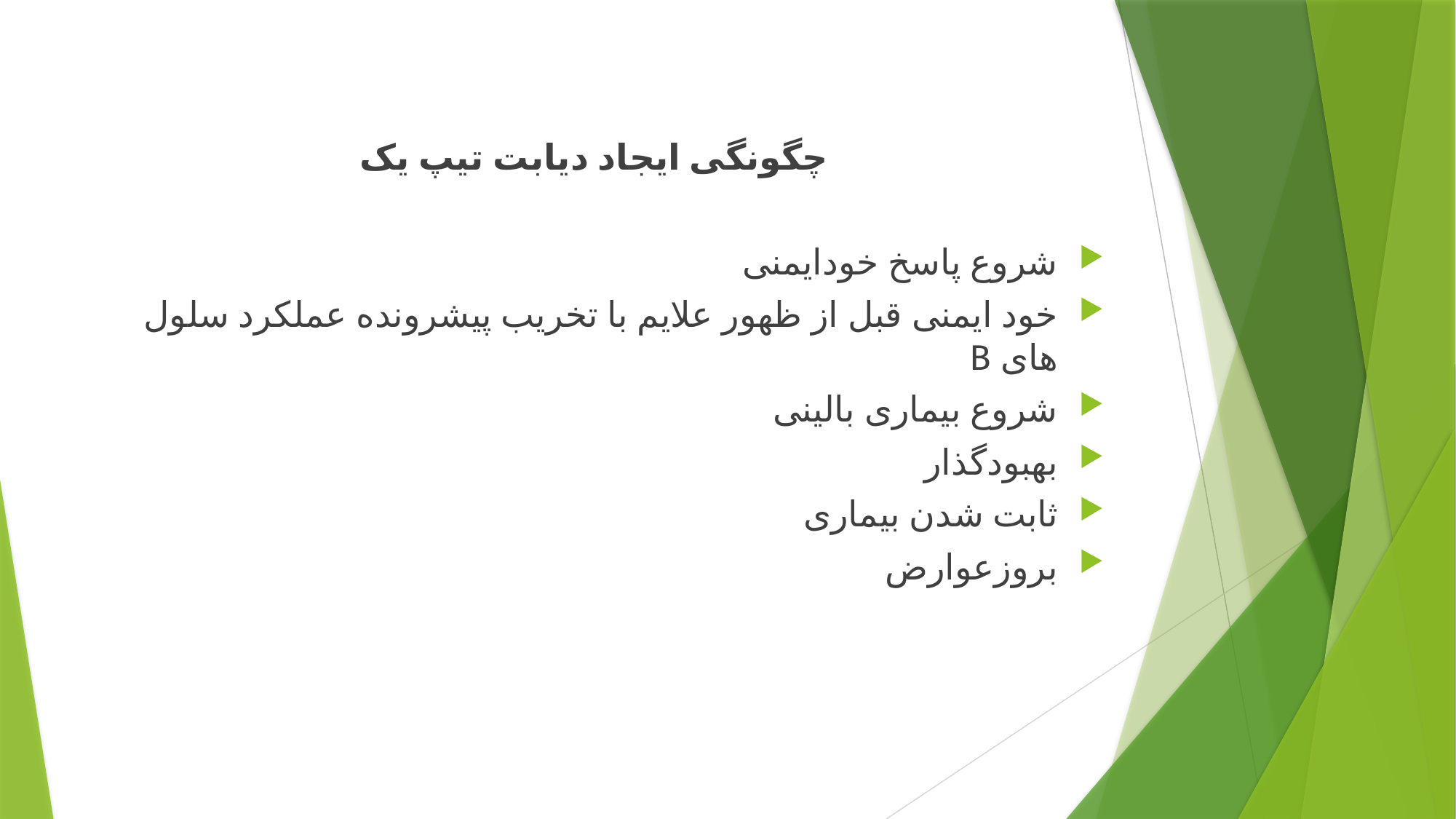

#
چگونگی ایجاد دیابت تیپ یک

شروع پاسخ خودایمنی
خود ایمنی قبل از ظهور علایم با تخریب پیشرونده عملکرد سلول های B
شروع بیماری بالینی
بهبودگذار
ثابت شدن بیماری
بروزعوارض